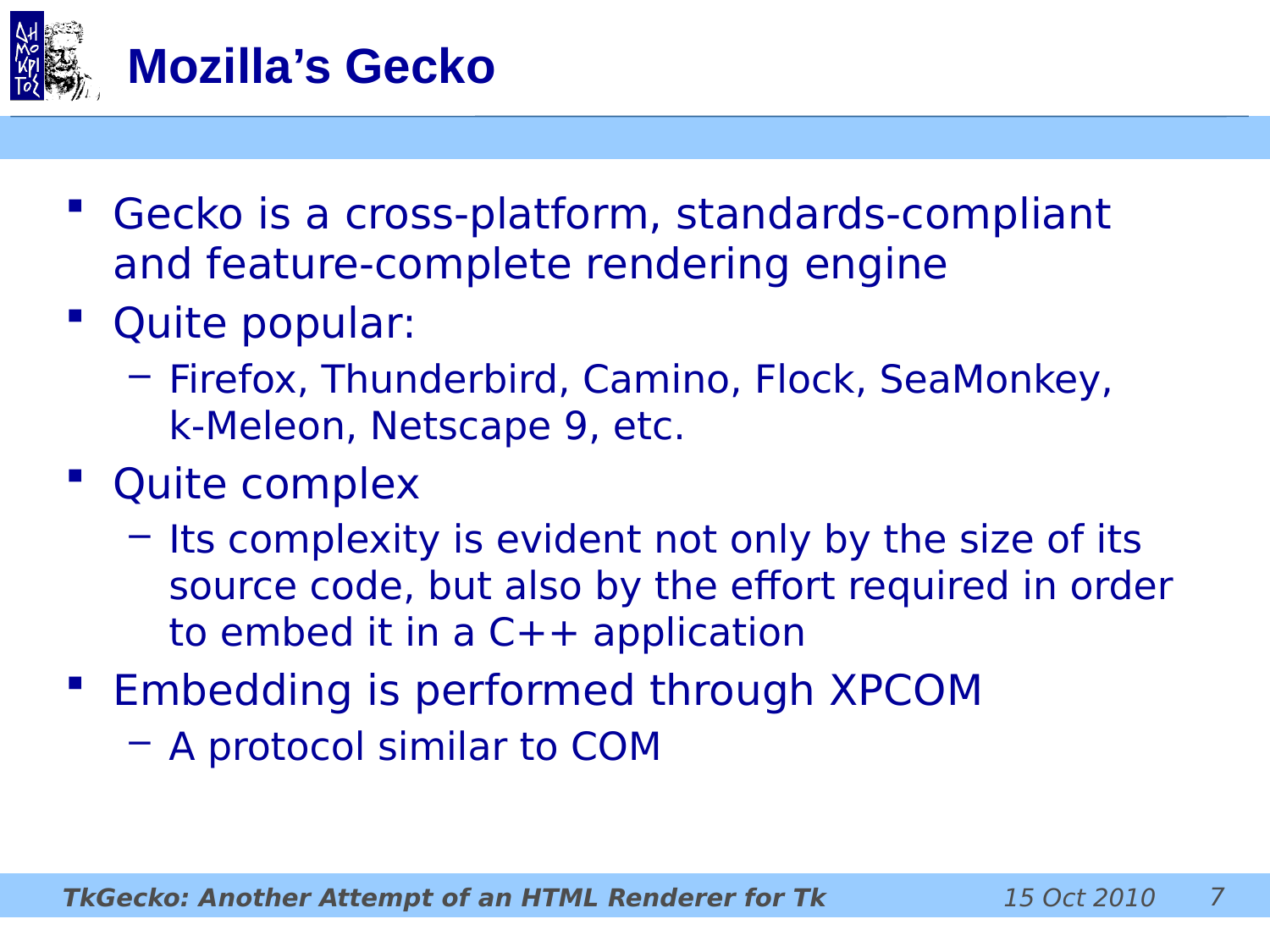

# Mozilla’s Gecko
Gecko is a cross-platform, standards-compliant and feature-complete rendering engine
Quite popular:
Firefox, Thunderbird, Camino, Flock, SeaMonkey,
k-Meleon, Netscape 9, etc.
Quite complex
Its complexity is evident not only by the size of its source code, but also by the effort required in order to embed it in a C++ application
Embedding is performed through XPCOM
A protocol similar to COM
7
TkGecko: Another Attempt of an HTML Renderer for Tk
15 Oct 2010